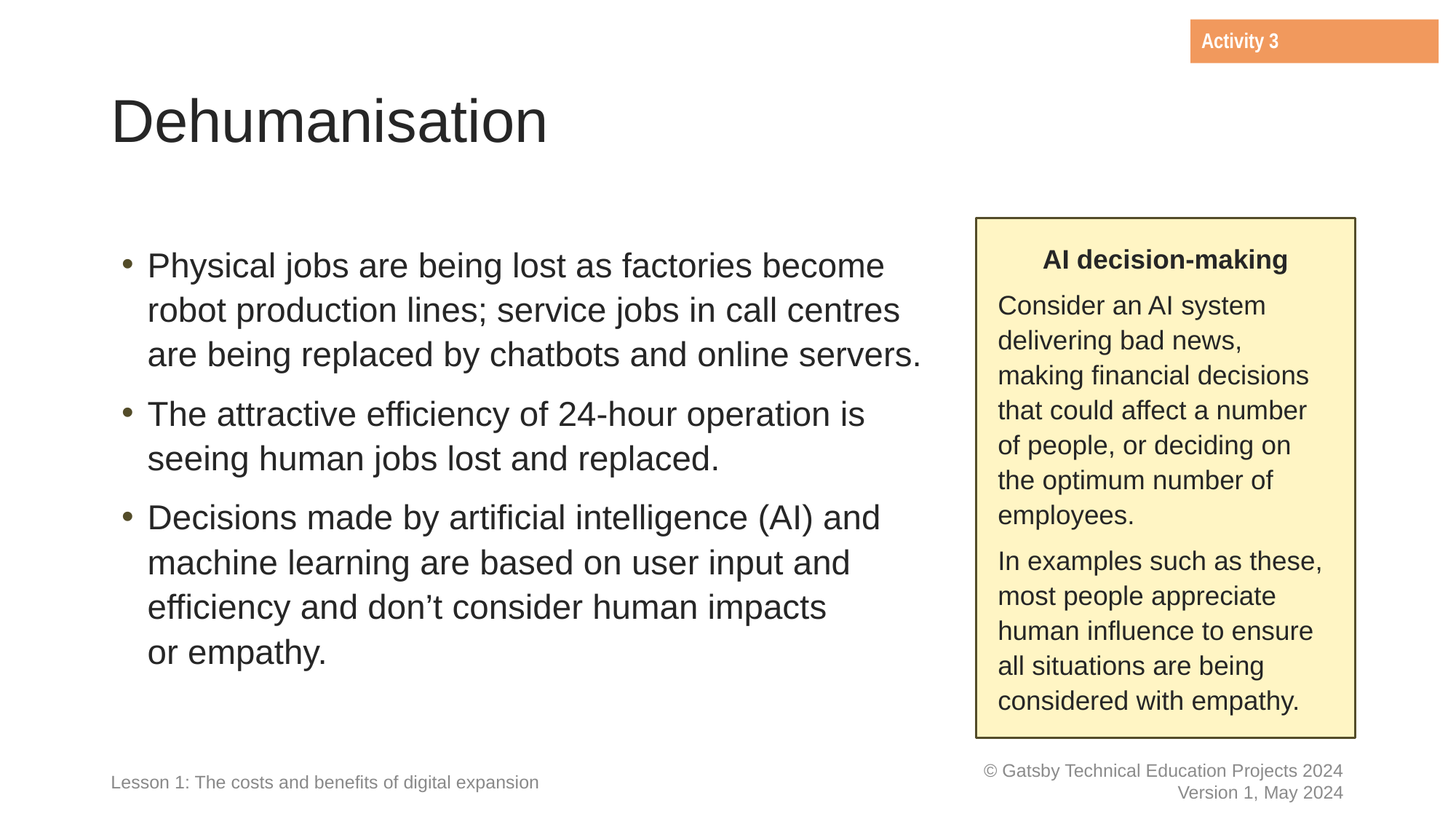

Activity 3
# Dehumanisation
Physical jobs are being lost as factories become robot production lines; service jobs in call centres are being replaced by chatbots and online servers.
The attractive efficiency of 24-hour operation is seeing human jobs lost and replaced.
Decisions made by artificial intelligence (AI) and machine learning are based on user input and efficiency and don’t consider human impacts
or empathy.
AI decision-making
Consider an AI system delivering bad news, making financial decisions that could affect a number of people, or deciding on the optimum number of employees.
In examples such as these, most people appreciate human influence to ensure all situations are being considered with empathy.

Lesson 1: The costs and benefits of digital expansion